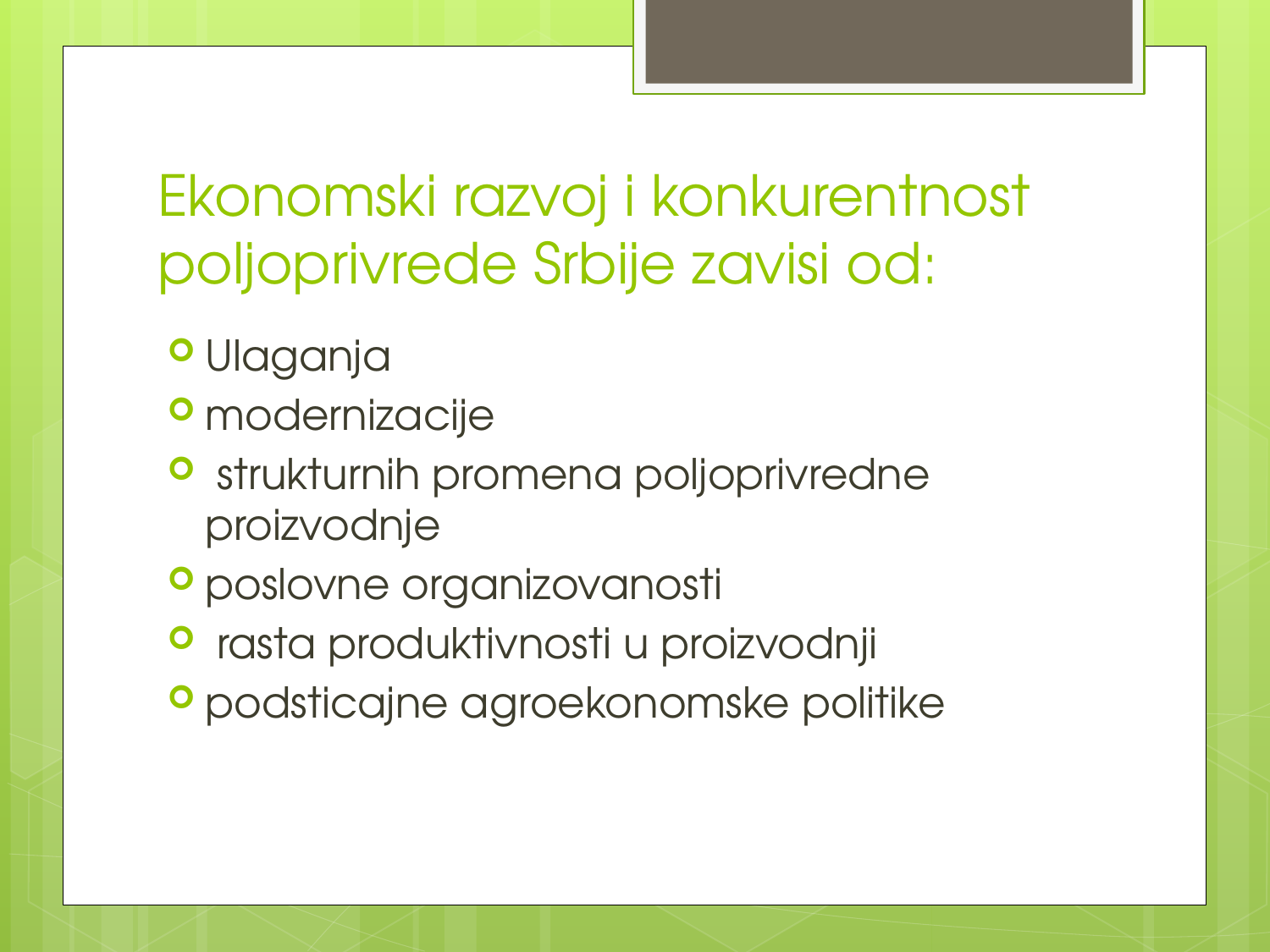

# Ekonomski razvoj i konkurentnost poljoprivrede Srbije zavisi od:
Ulaganja
modernizacije
 strukturnih promena poljoprivredne proizvodnje
poslovne organizovanosti
 rasta produktivnosti u proizvodnji
podsticajne agroekonomske politike